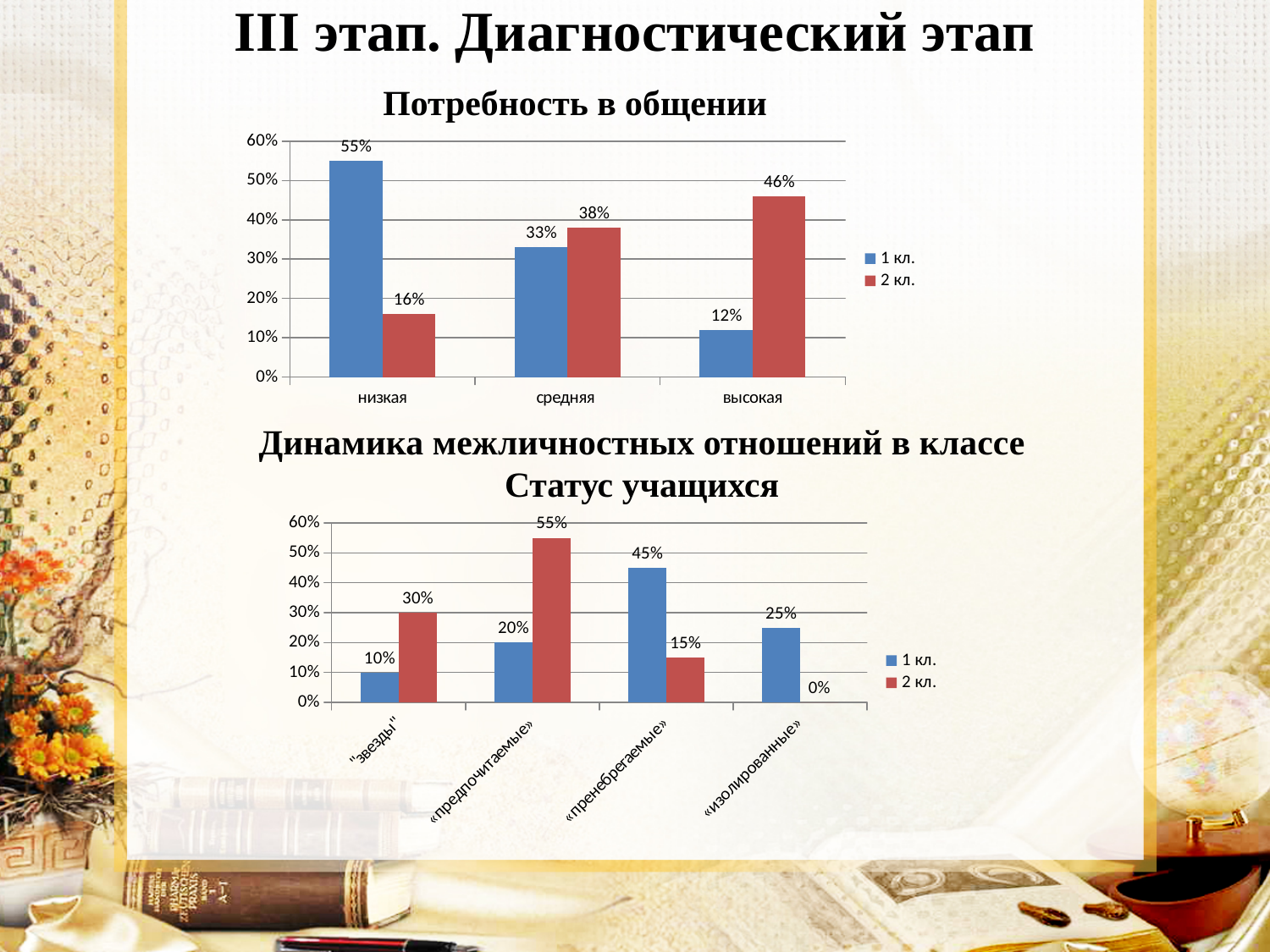

# III этап. Диагностический этап
Потребность в общении

### Chart

| Category | 1 кл. | 2 кл. |
|---|---|---|
| низкая | 0.55 | 0.16 |
| средняя  | 0.33000000000000046 | 0.3800000000000004 |
| высокая | 0.12000000000000002 | 0.46 |
Динамика межличностных отношений в классе
Статус учащихся

### Chart

| Category | 1 кл. | 2 кл. |
|---|---|---|
| "звезды" | 0.1 | 0.3000000000000003 |
| «предпочитаемые» | 0.2 | 0.55 |
| «пренебрегаемые» | 0.45 | 0.15000000000000016 |
| «изолированные» | 0.25 | 0.0 |